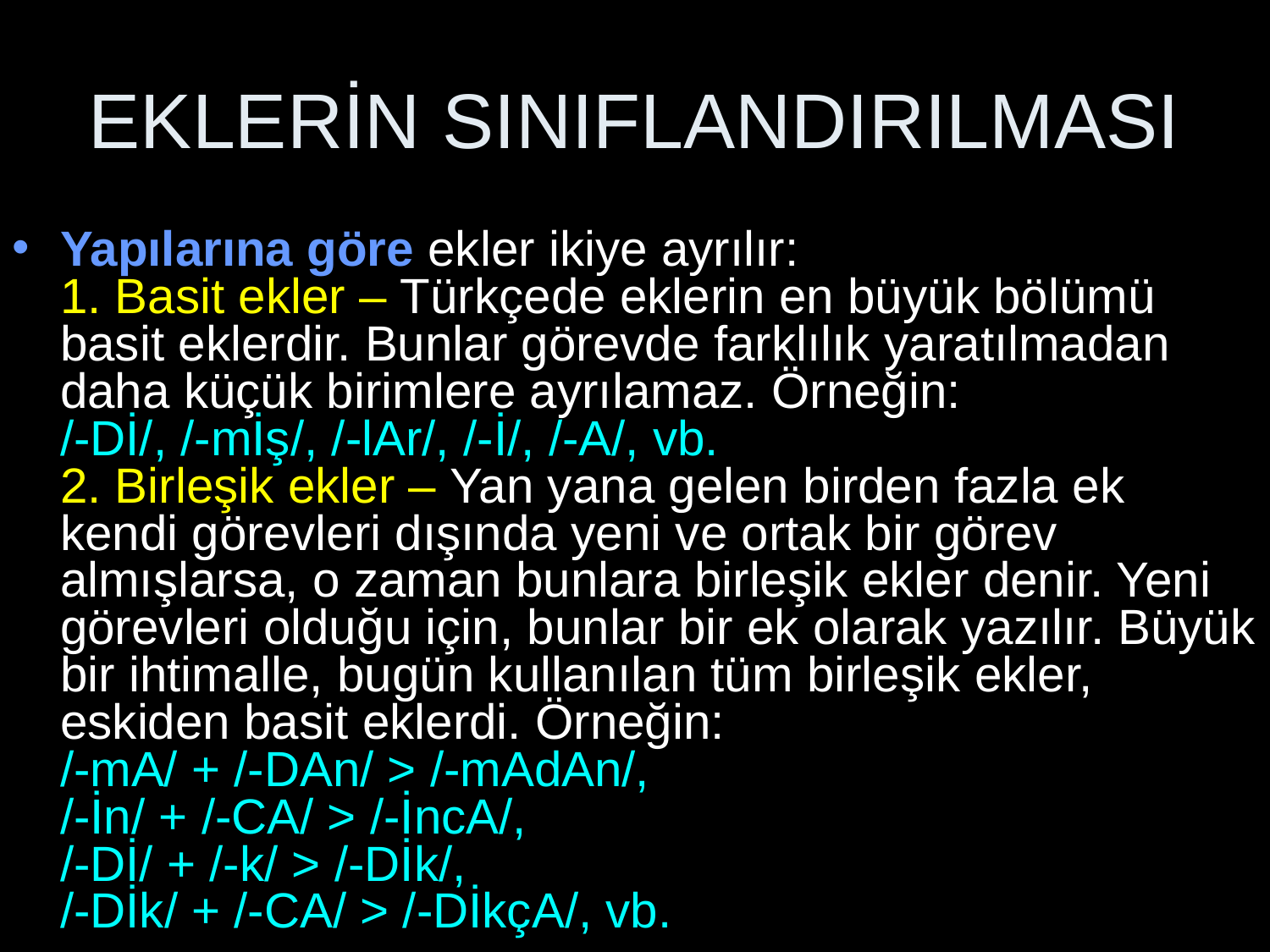

# EKLERİN SINIFLANDIRILMASI
Yapılarına göre ekler ikiye ayrılır:
1. Basit ekler – Türkçede eklerin en büyük bölümü basit eklerdir. Bunlar görevde farklılık yaratılmadan daha küçük birimlere ayrılamaz. Örneğin:
/-Dİ/, /-mİş/, /-lAr/, /-İ/, /-A/, vb.
2. Birleşik ekler – Yan yana gelen birden fazla ek kendi görevleri dışında yeni ve ortak bir görev almışlarsa, o zaman bunlara birleşik ekler denir. Yeni görevleri olduğu için, bunlar bir ek olarak yazılır. Büyük bir ihtimalle, bugün kullanılan tüm birleşik ekler, eskiden basit eklerdi. Örneğin:
/-mA/ + /-DAn/ > /-mAdAn/,
/-İn/ + /-CA/ > /-İncA/,
/-Dİ/ + /-k/ > /-Dİk/,
/-Dİk/ + /-CA/ > /-DİkçA/, vb.